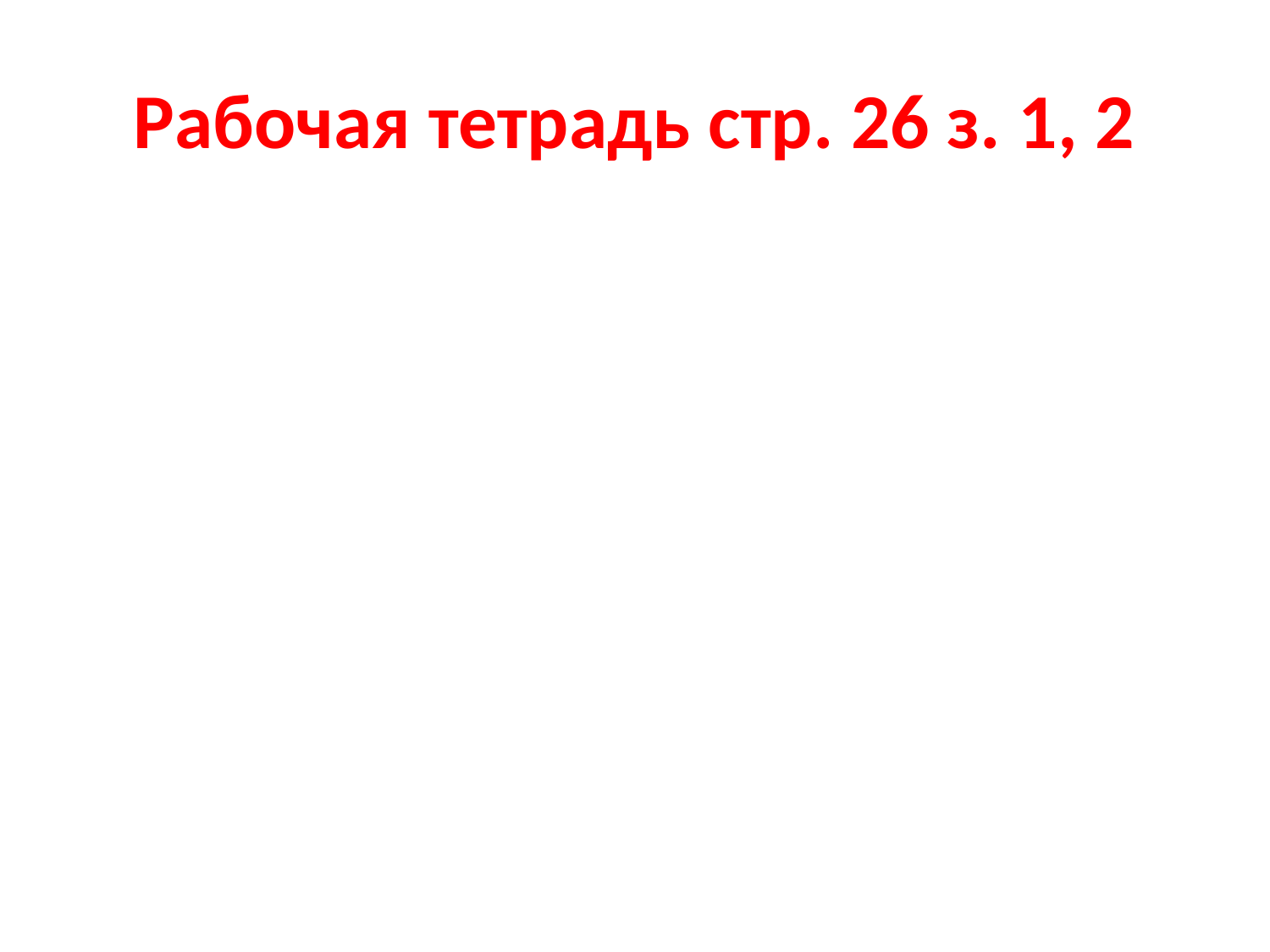

# Рабочая тетрадь стр. 26 з. 1, 2